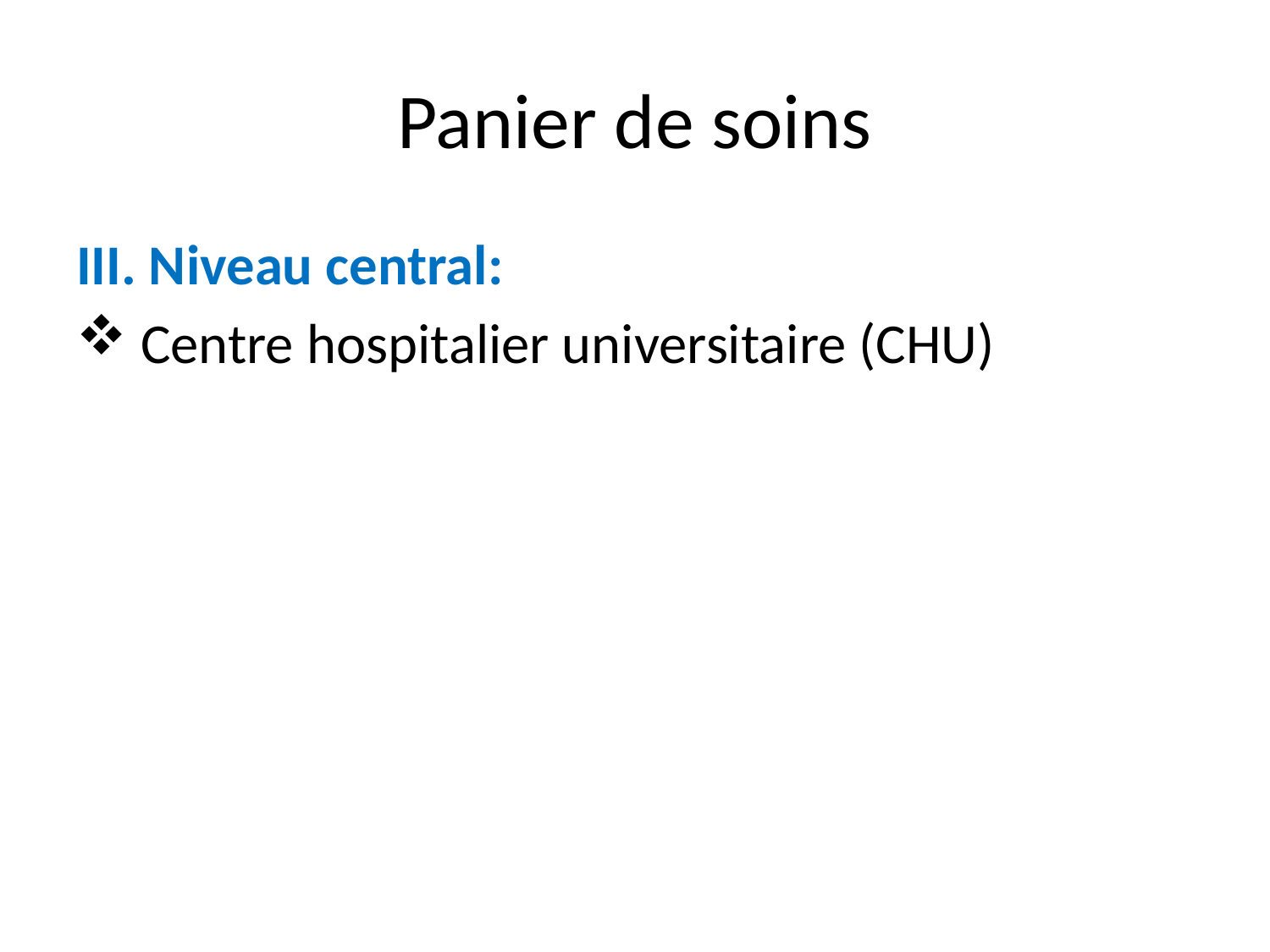

# Panier de soins
III. Niveau central:
 Centre hospitalier universitaire (CHU)